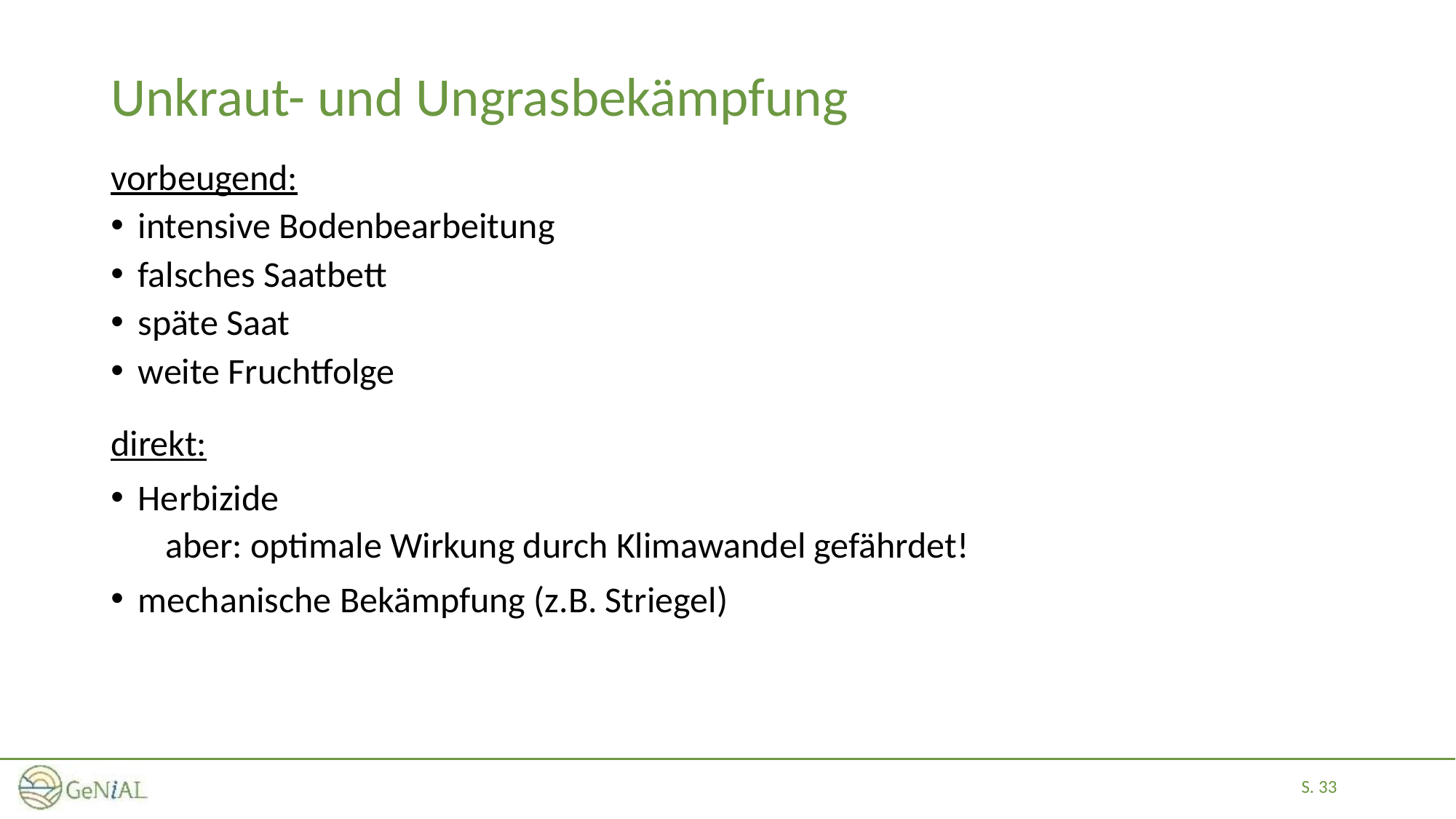

# Unkraut- und Ungrasbekämpfung
vorbeugend:
intensive Bodenbearbeitung
falsches Saatbett
späte Saat
weite Fruchtfolge
direkt:
Herbizide
aber: optimale Wirkung durch Klimawandel gefährdet!
mechanische Bekämpfung (z.B. Striegel)